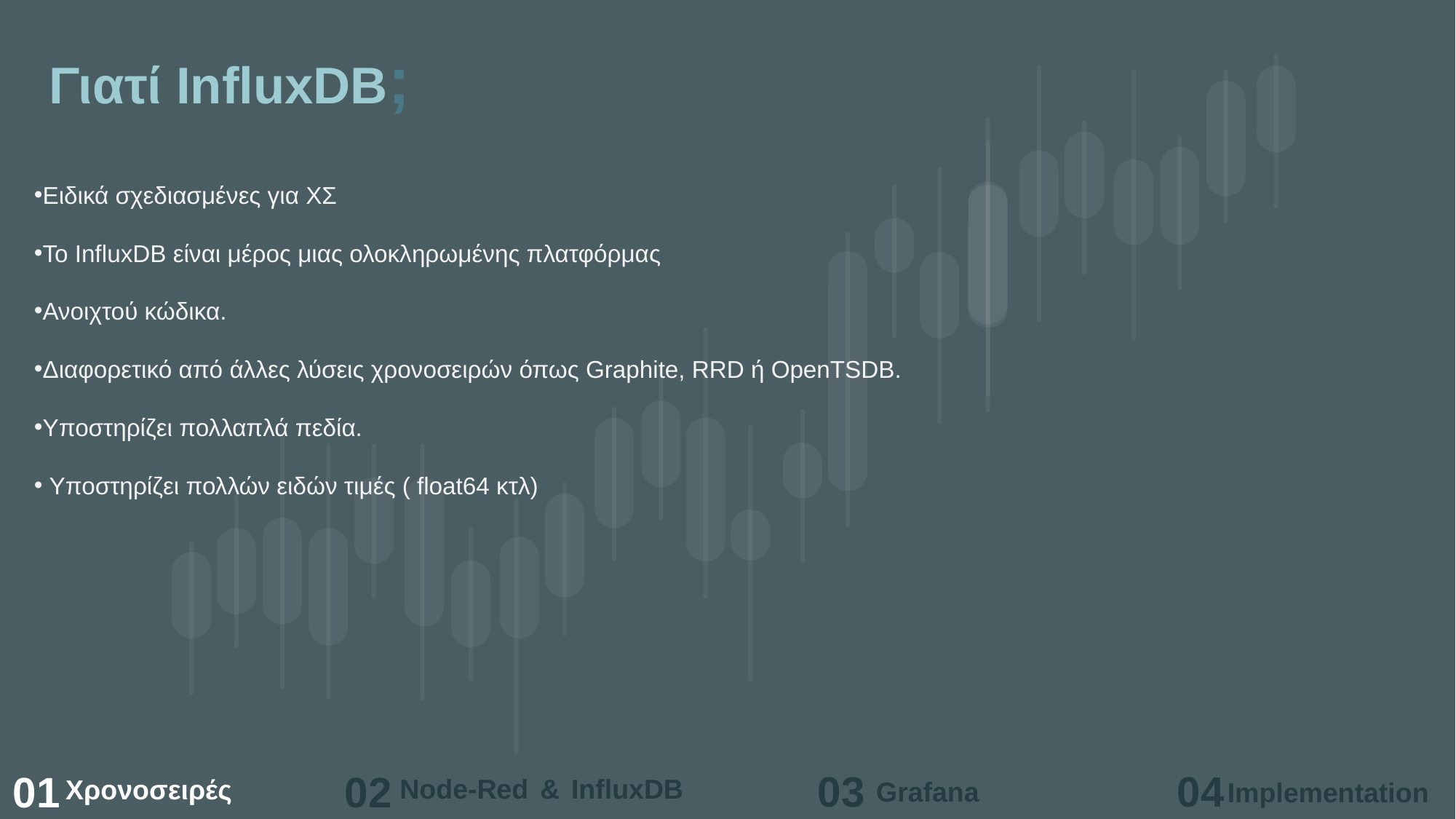

Γιατί InfluxDB;

Ειδικά σχεδιασμένες για ΧΣ

Το InfluxDB είναι μέρος μιας ολοκληρωμένης πλατφόρμας

Ανοιχτού κώδικα.

Διαφορετικό από άλλες λύσεις χρονοσειρών όπως Graphite, RRD ή OpenTSDB.

Υποστηρίζει πολλαπλά πεδία.

 Υποστηρίζει πολλών ειδών τιμές ( float64 κτλ)
Node-Red & InfluxDB
03
04
01
02
Χρονοσειρές
Grafana
Implementation